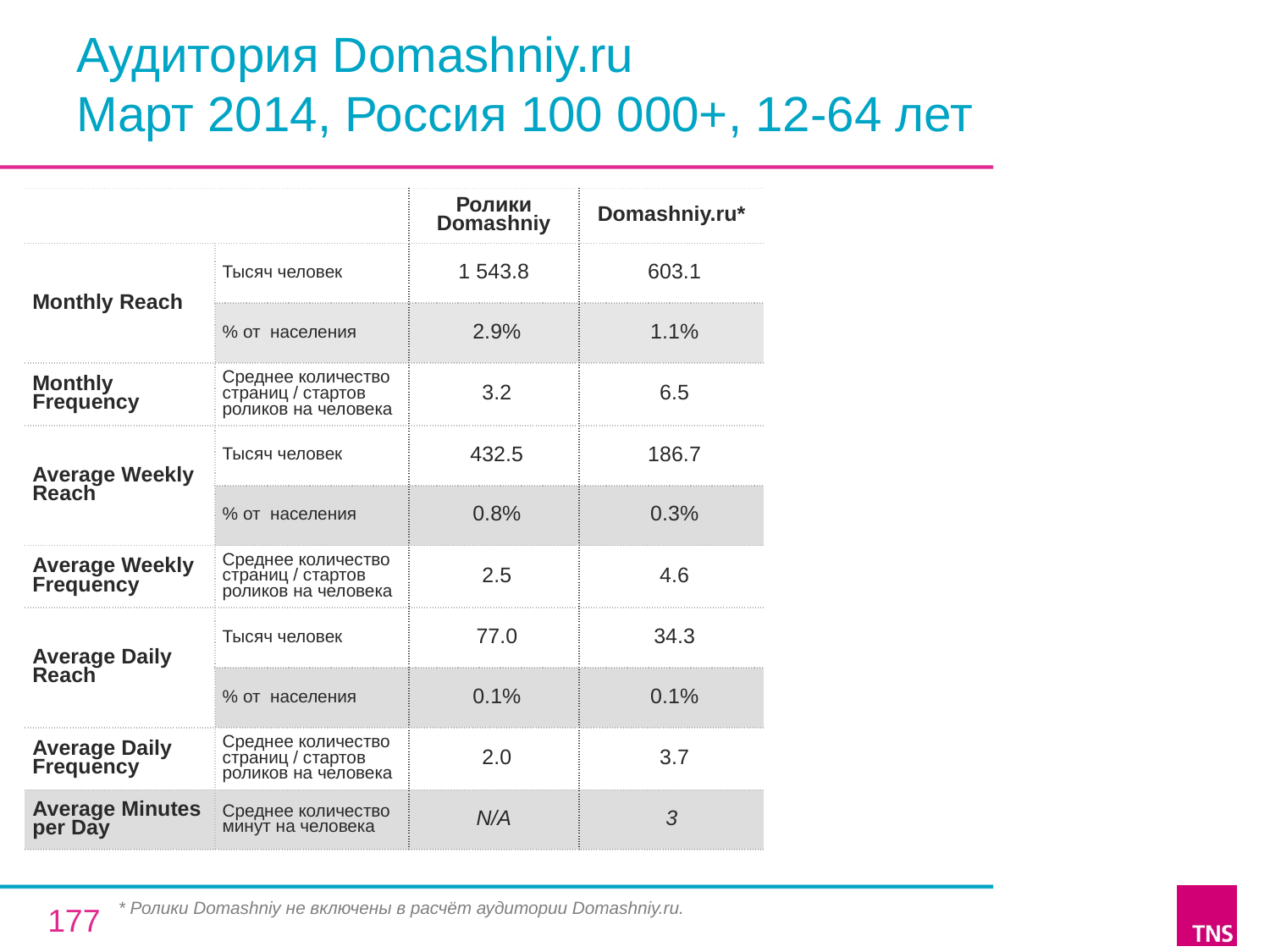

# Аудитория Domashniy.ru Март 2014, Россия 100 000+, 12-64 лет
|  |  | Ролики Domashniy | Domashniy.ru\* |
| --- | --- | --- | --- |
| Monthly Reach | Тысяч человек | 1 543.8 | 603.1 |
|  | % от населения | 2.9% | 1.1% |
| Monthly Frequency | Среднее количество страниц / стартов роликов на человека | 3.2 | 6.5 |
| Average Weekly Reach | Тысяч человек | 432.5 | 186.7 |
|  | % от населения | 0.8% | 0.3% |
| Average Weekly Frequency | Среднее количество страниц / стартов роликов на человека | 2.5 | 4.6 |
| Average Daily Reach | Тысяч человек | 77.0 | 34.3 |
|  | % от населения | 0.1% | 0.1% |
| Average Daily Frequency | Среднее количество страниц / стартов роликов на человека | 2.0 | 3.7 |
| Average Minutes per Day | Среднее количество минут на человека | N/A | 3 |
* Ролики Domashniy не включены в расчёт аудитории Domashniy.ru.
177